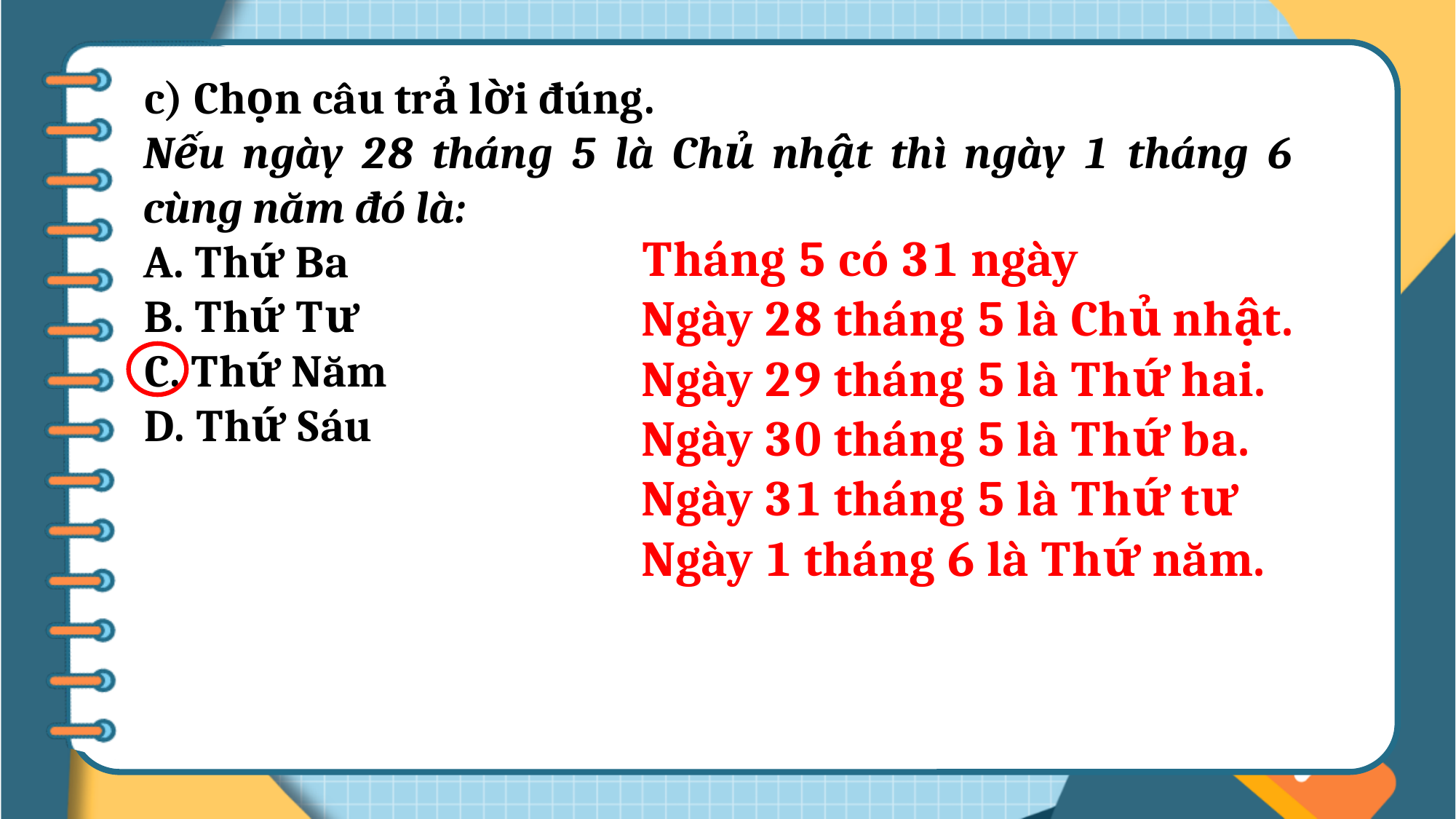

c) Chọn câu trả lời đúng.
Nếu ngày 28 tháng 5 là Chủ nhật thì ngày 1 tháng 6 cùng năm đó là:
A. Thứ Ba
B. Thứ Tư
C. Thứ Năm
D. Thứ Sáu
Tháng 5 có 31 ngày
Ngày 28 tháng 5 là Chủ nhật.
Ngày 29 tháng 5 là Thứ hai.
Ngày 30 tháng 5 là Thứ ba.
Ngày 31 tháng 5 là Thứ tư
Ngày 1 tháng 6 là Thứ năm.